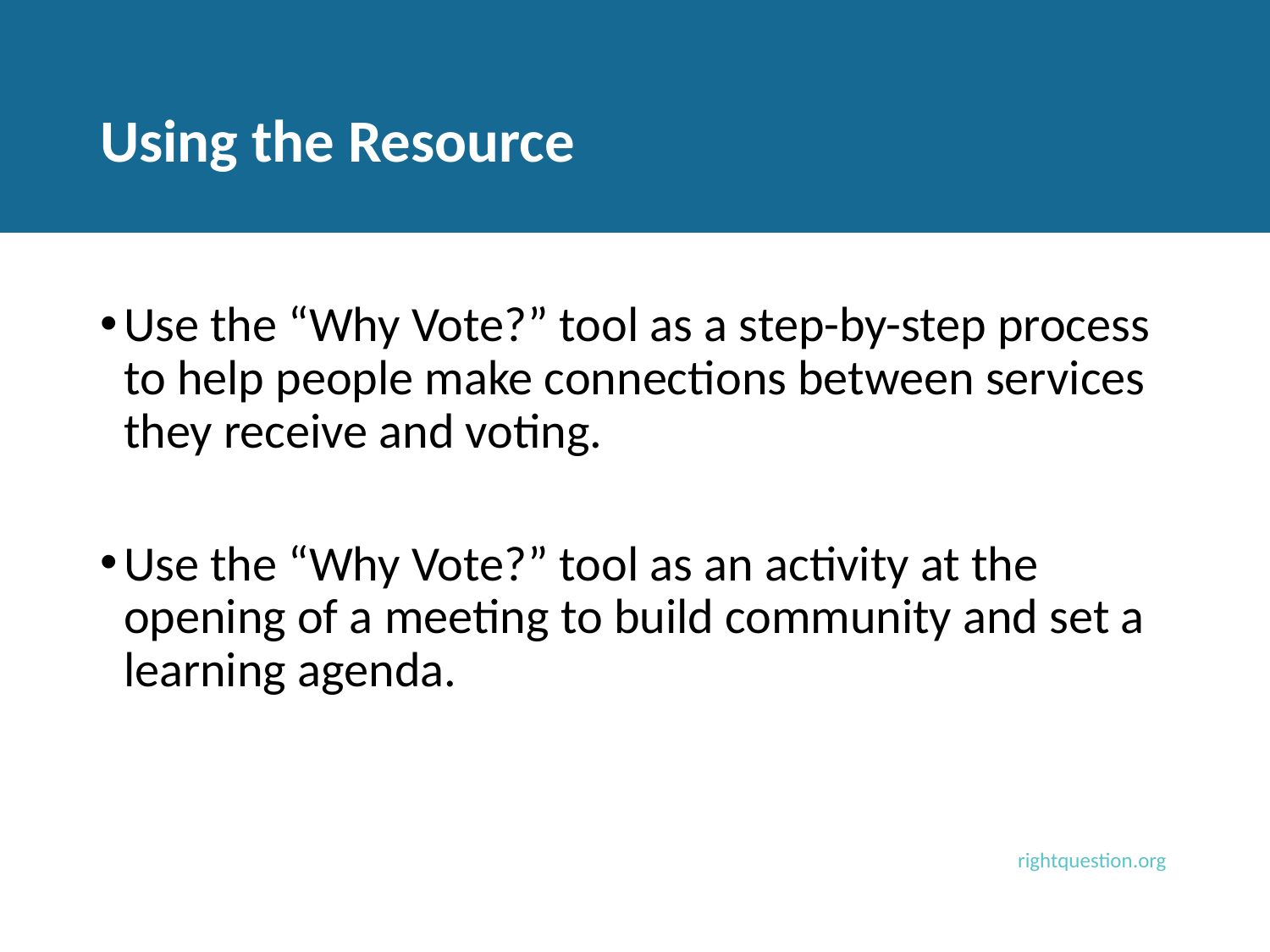

# Using the Resource
Use the “Why Vote?” tool as a step-by-step process to help people make connections between services they receive and voting.

Use the “Why Vote?” tool as an activity at the opening of a meeting to build community and set a learning agenda.